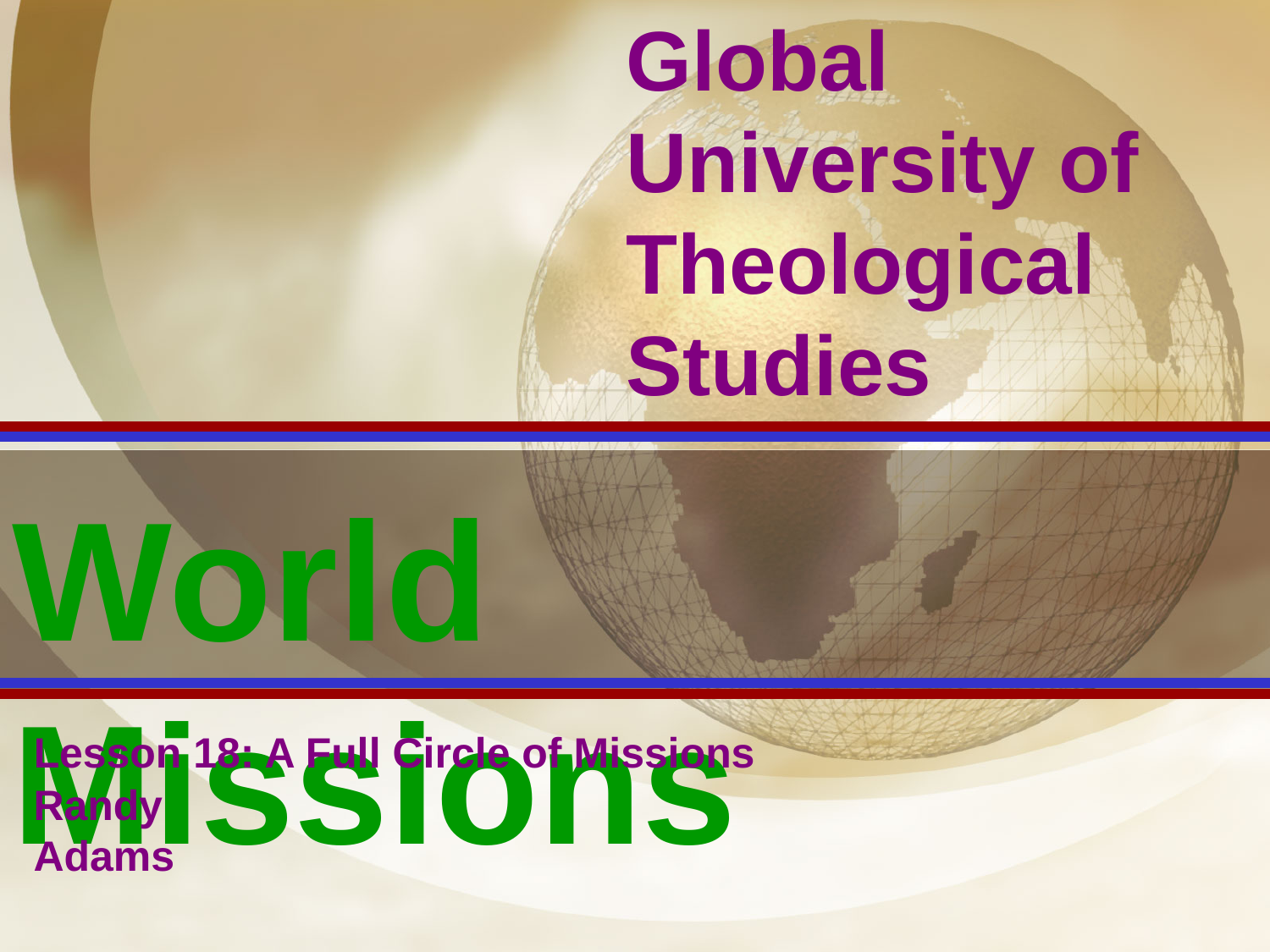

Global University of Theological Studies
World Missions
Lesson 18: A Full Circle of Missions
Randy Adams